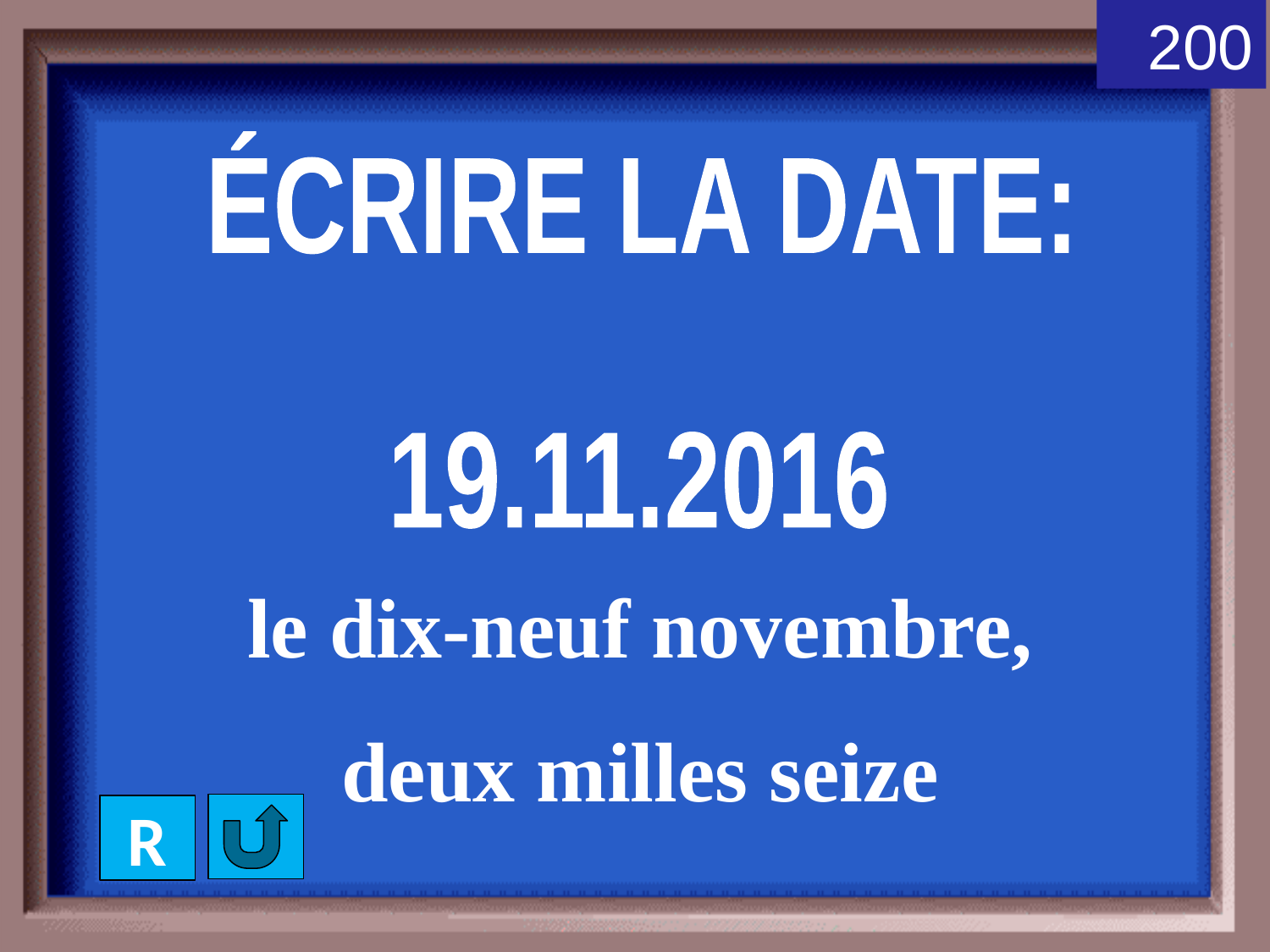

200
ÉCRIRE LA DATE:

19.11.2016
le dix-neuf novembre,
deux milles seize

R